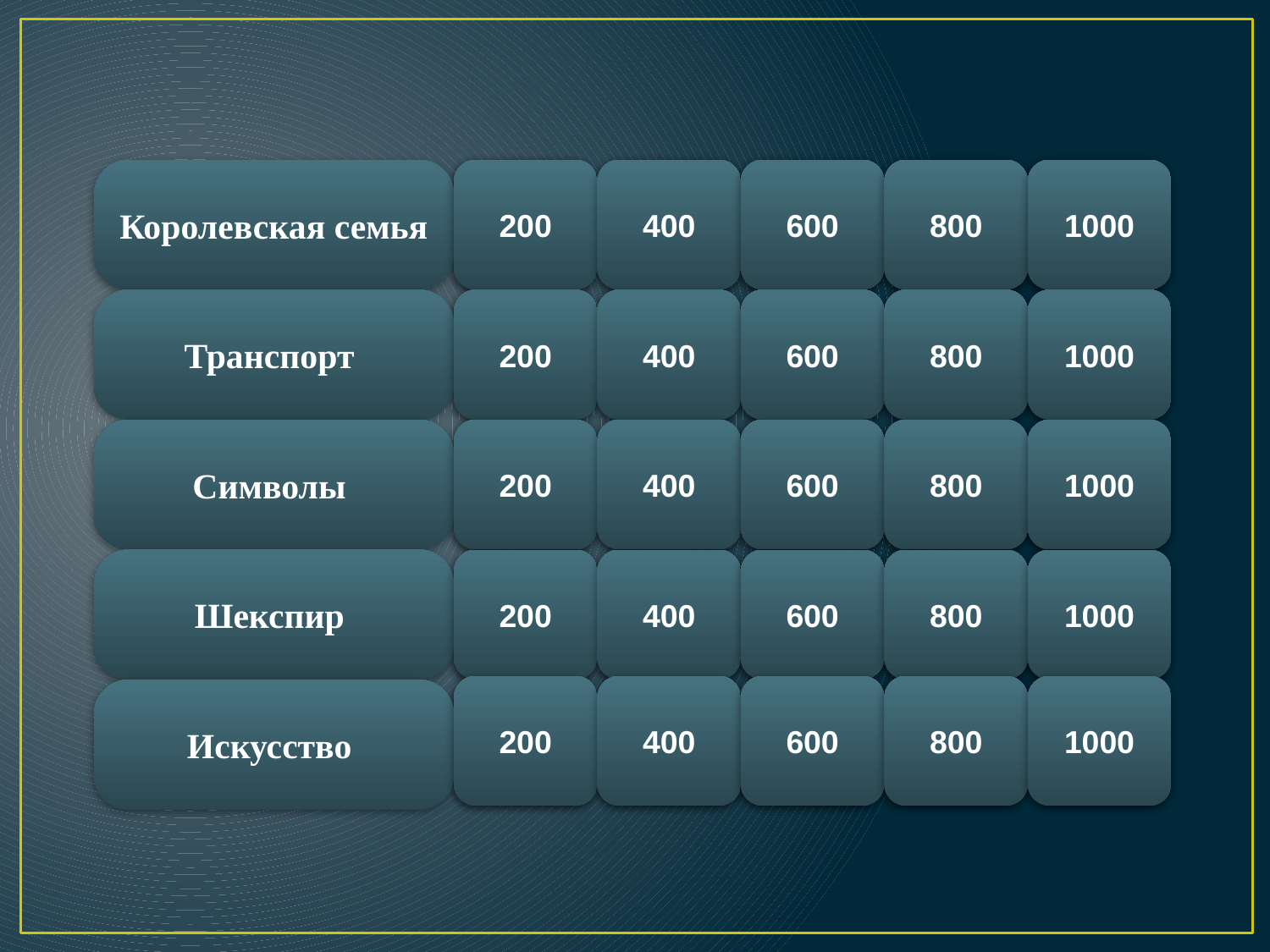

Королевская семья

200
400
600
800
1000
Транспорт
200
400
600
800
1000
Символы
200
400
600
800
1000
Шекспир
200
400
600
800
1000
200
400
600
800
1000
Искусство